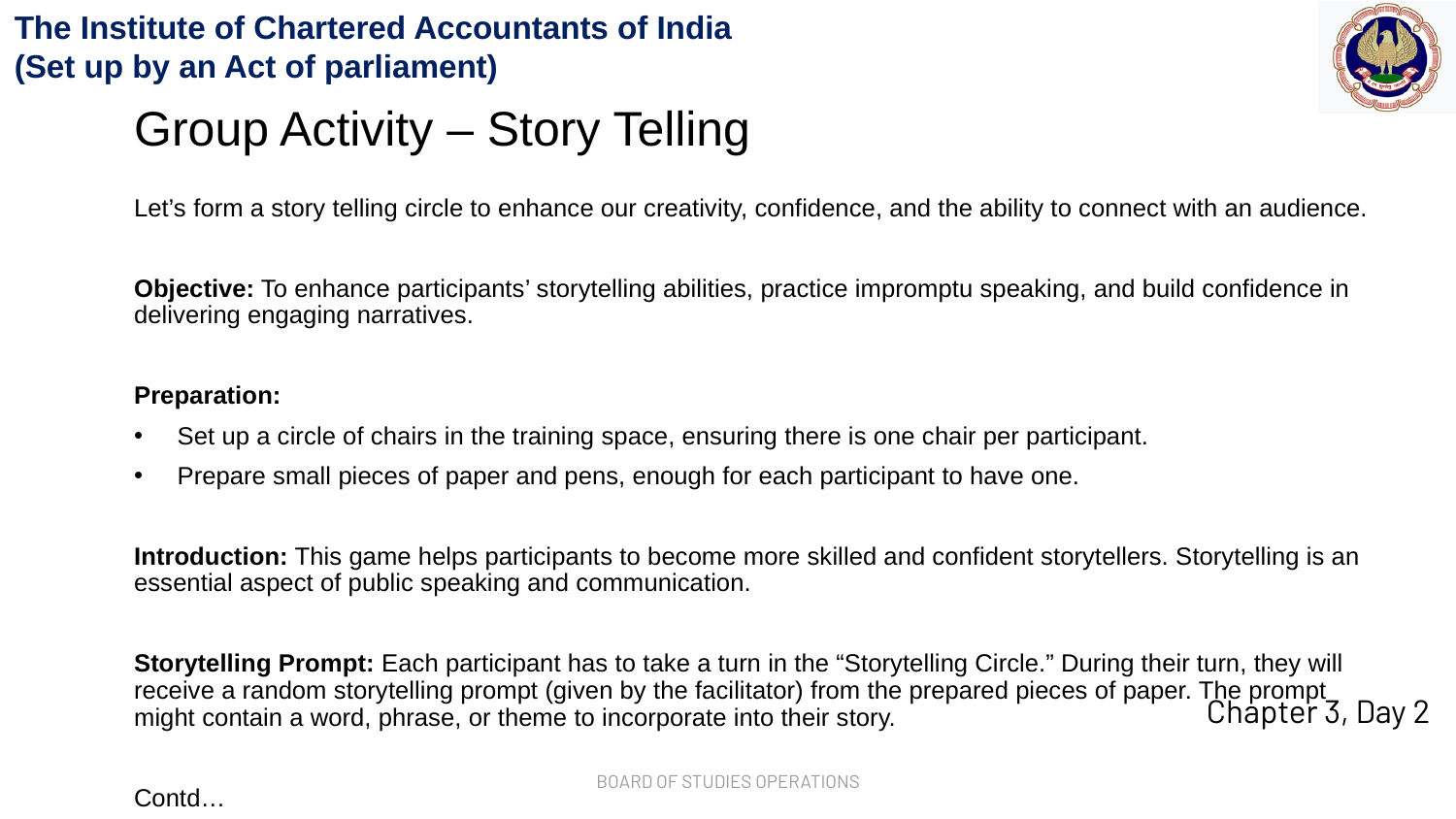

Group Activity – Story Telling
Let’s form a story telling circle to enhance our creativity, confidence, and the ability to connect with an audience.

Objective: To enhance participants’ storytelling abilities, practice impromptu speaking, and build confidence in delivering engaging narratives.

Preparation:
Set up a circle of chairs in the training space, ensuring there is one chair per participant.
Prepare small pieces of paper and pens, enough for each participant to have one.

Introduction: This game helps participants to become more skilled and confident storytellers. Storytelling is an essential aspect of public speaking and communication.

Storytelling Prompt: Each participant has to take a turn in the “Storytelling Circle.” During their turn, they will receive a random storytelling prompt (given by the facilitator) from the prepared pieces of paper. The prompt might contain a word, phrase, or theme to incorporate into their story.

Contd…
BOARD OF STUDIES OPERATIONS